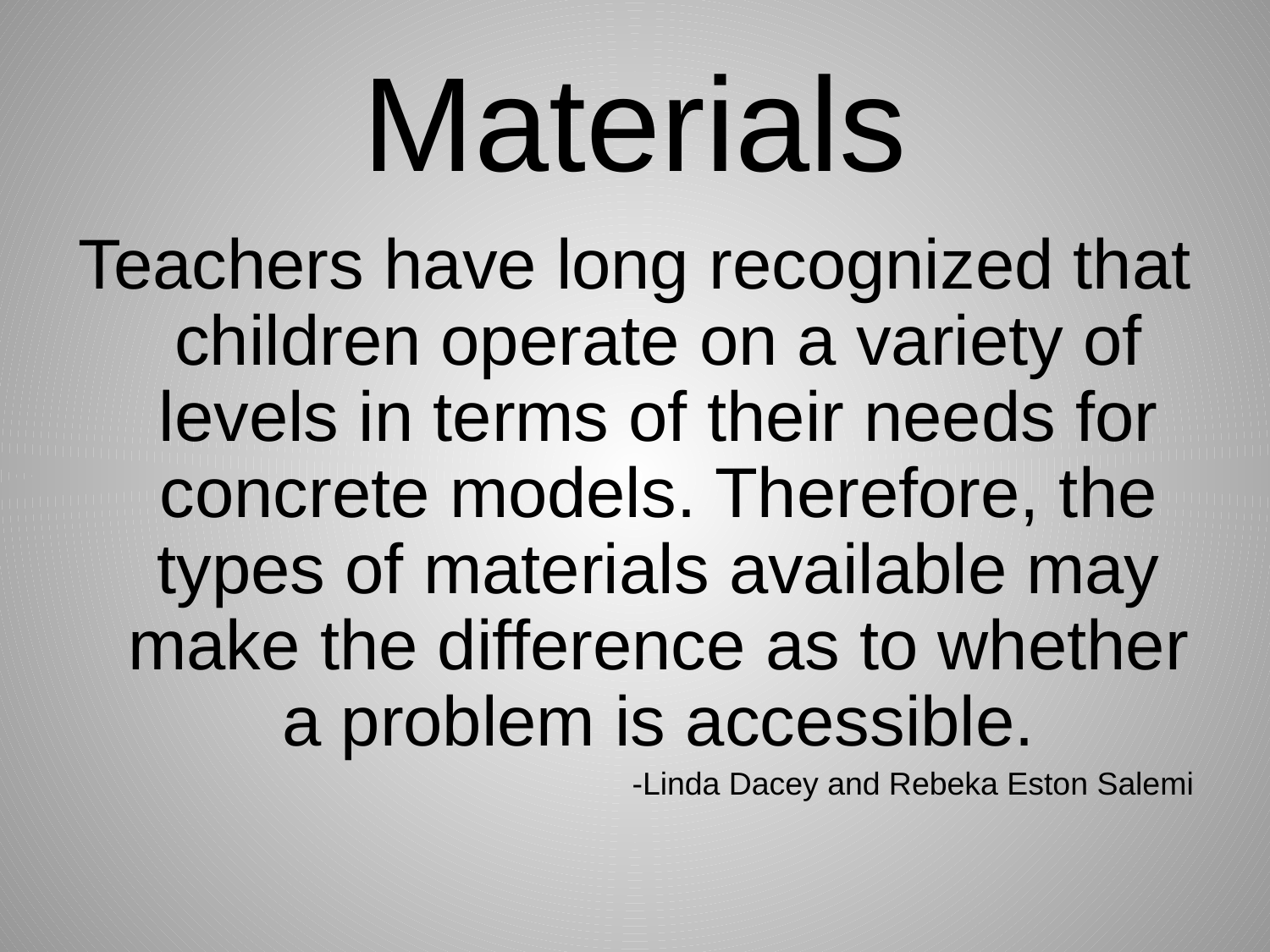

# Materials
Teachers have long recognized that children operate on a variety of levels in terms of their needs for concrete models. Therefore, the types of materials available may make the difference as to whether a problem is accessible.
-Linda Dacey and Rebeka Eston Salemi